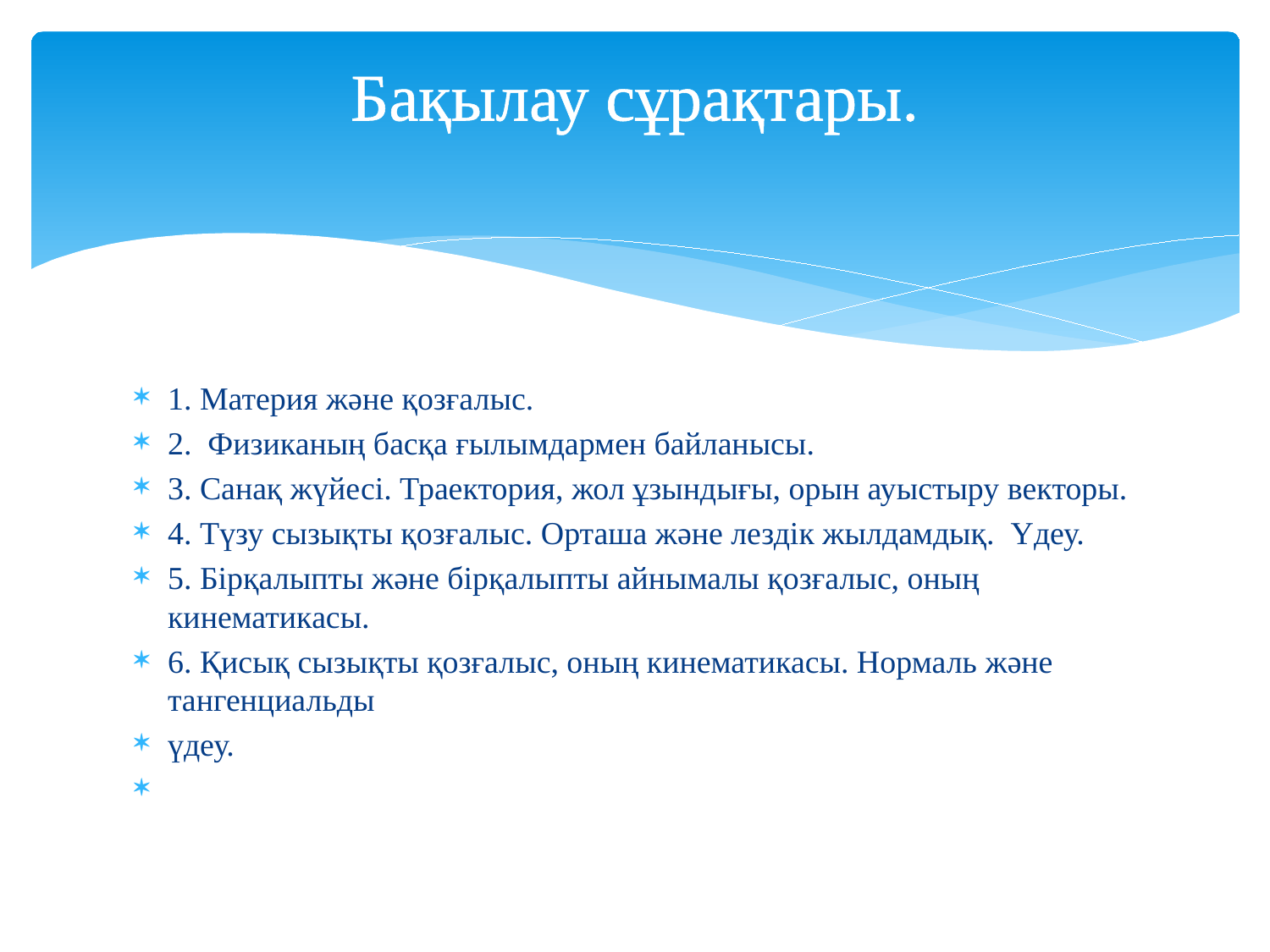

# Бақылау сұрақтары.
1. Материя және қозғалыс.
2.  Физиканың басқа ғылымдармен байланысы.
3. Санақ жүйесі. Траектория, жол ұзындығы, орын ауыстыру векторы.
4. Түзу сызықты қозғалыс. Орташа және лездік жылдамдық.  Үдеу.
5. Бірқалыпты және бірқалыпты айнымалы қозғалыс, оның кинематикасы.
6. Қисық сызықты қозғалыс, оның кинематикасы. Нормаль және  тангенциальды
үдеу.